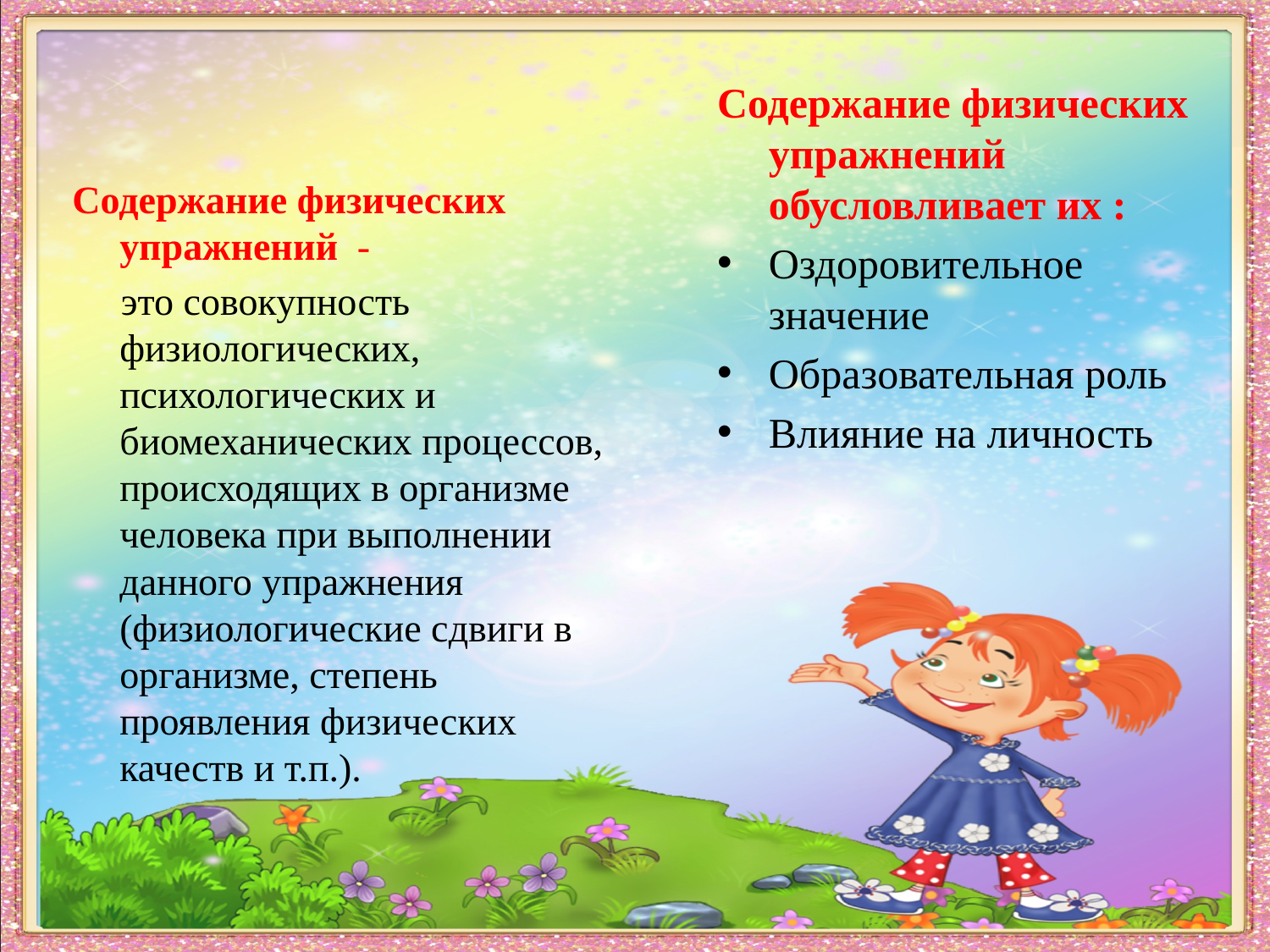

Содержание физических упражнений обусловливает их :
Оздоровительное значение
Образовательная роль
Влияние на личность

Содержание физических упражнений  -
     это совокупность физиологических, психологических и биомеханических процессов, происходящих в организме человека при выполнении данного упражнения (физиологические сдвиги в организме, степень проявления физических качеств и т.п.).